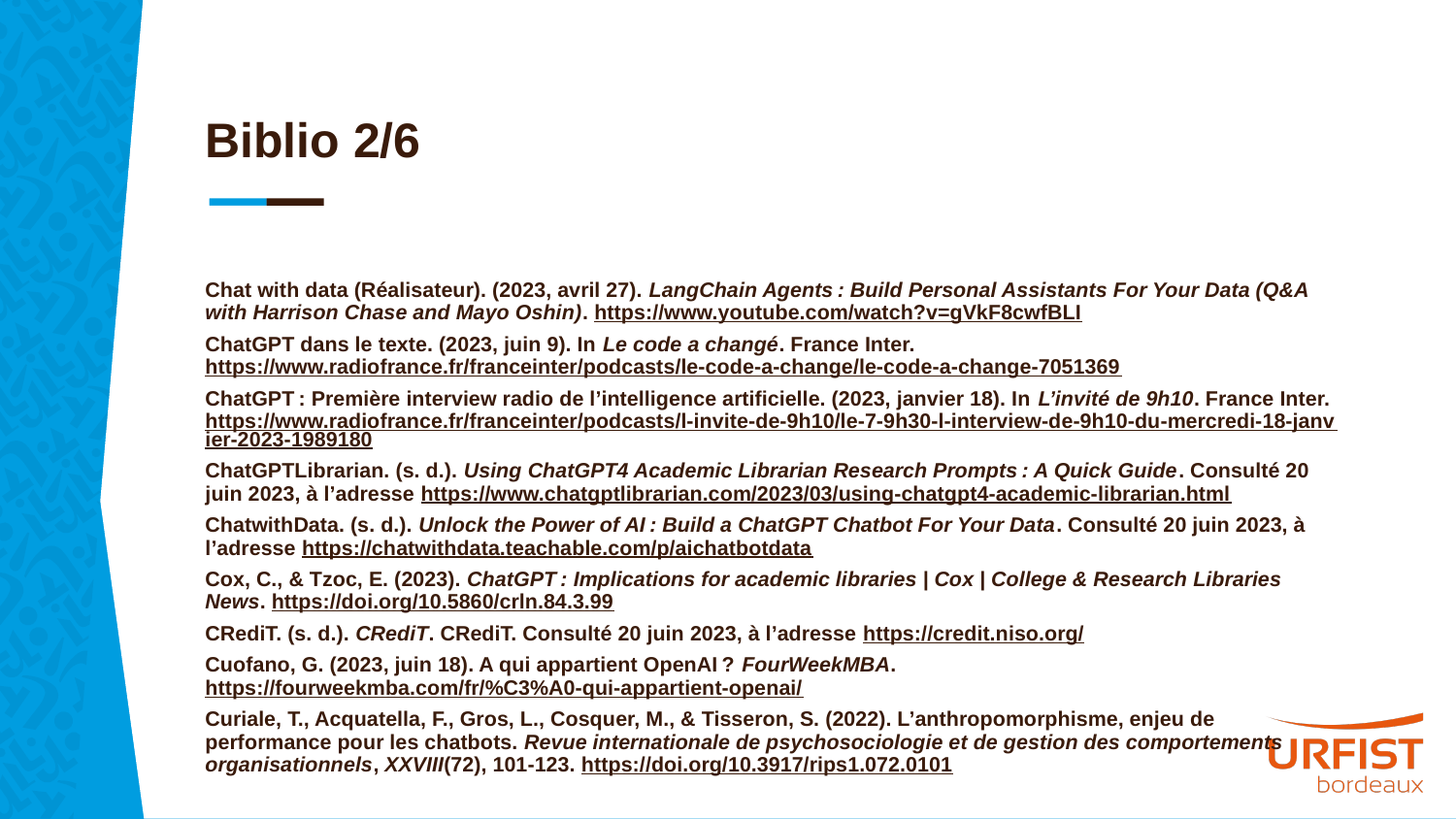

# Biblio 2/6

Chat with data (Réalisateur). (2023, avril 27). LangChain Agents : Build Personal Assistants For Your Data (Q&A with Harrison Chase and Mayo Oshin). https://www.youtube.com/watch?v=gVkF8cwfBLI
ChatGPT dans le texte. (2023, juin 9). In Le code a changé. France Inter. https://www.radiofrance.fr/franceinter/podcasts/le-code-a-change/le-code-a-change-7051369
ChatGPT : Première interview radio de l’intelligence artificielle. (2023, janvier 18). In L’invité de 9h10. France Inter. https://www.radiofrance.fr/franceinter/podcasts/l-invite-de-9h10/le-7-9h30-l-interview-de-9h10-du-mercredi-18-janvier-2023-1989180
ChatGPTLibrarian. (s. d.). Using ChatGPT4 Academic Librarian Research Prompts : A Quick Guide. Consulté 20 juin 2023, à l’adresse https://www.chatgptlibrarian.com/2023/03/using-chatgpt4-academic-librarian.html
ChatwithData. (s. d.). Unlock the Power of AI : Build a ChatGPT Chatbot For Your Data. Consulté 20 juin 2023, à l’adresse https://chatwithdata.teachable.com/p/aichatbotdata
Cox, C., & Tzoc, E. (2023). ChatGPT : Implications for academic libraries | Cox | College & Research Libraries News. https://doi.org/10.5860/crln.84.3.99
CRediT. (s. d.). CRediT. CRediT. Consulté 20 juin 2023, à l’adresse https://credit.niso.org/
Cuofano, G. (2023, juin 18). A qui appartient OpenAI ? FourWeekMBA. https://fourweekmba.com/fr/%C3%A0-qui-appartient-openai/
Curiale, T., Acquatella, F., Gros, L., Cosquer, M., & Tisseron, S. (2022). L’anthropomorphisme, enjeu de performance pour les chatbots. Revue internationale de psychosociologie et de gestion des comportements organisationnels, XXVIII(72), 101‑123. https://doi.org/10.3917/rips1.072.0101